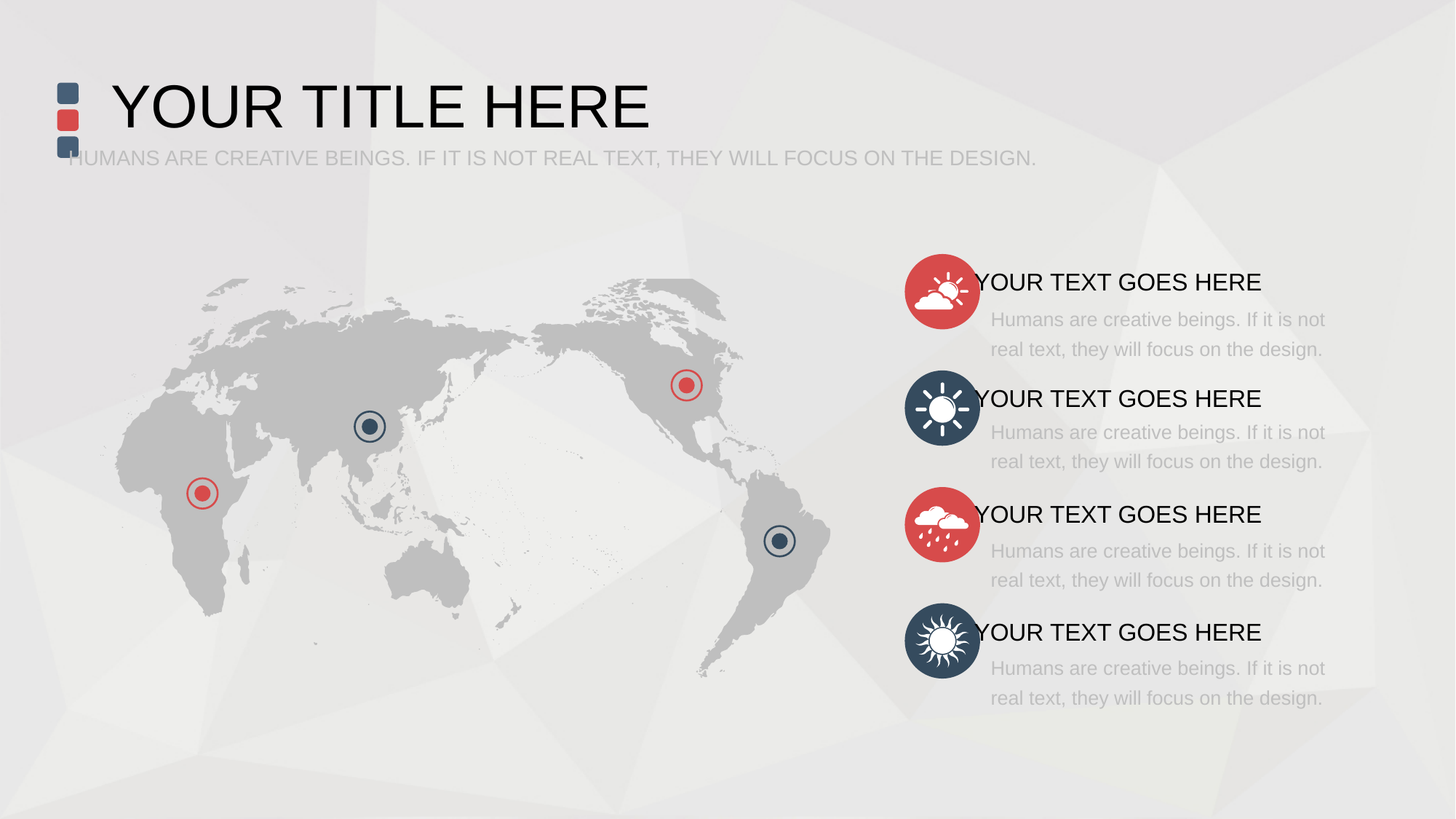

YOUR TITLE HERE
HUMANS ARE CREATIVE BEINGS. IF IT IS NOT REAL TEXT, THEY WILL FOCUS ON THE DESIGN.

YOUR TEXT GOES HERE

Humans are creative beings. If it is not real text, they will focus on the design.

YOUR TEXT GOES HERE

Humans are creative beings. If it is not real text, they will focus on the design.

YOUR TEXT GOES HERE

Humans are creative beings. If it is not real text, they will focus on the design.

YOUR TEXT GOES HERE

Humans are creative beings. If it is not real text, they will focus on the design.